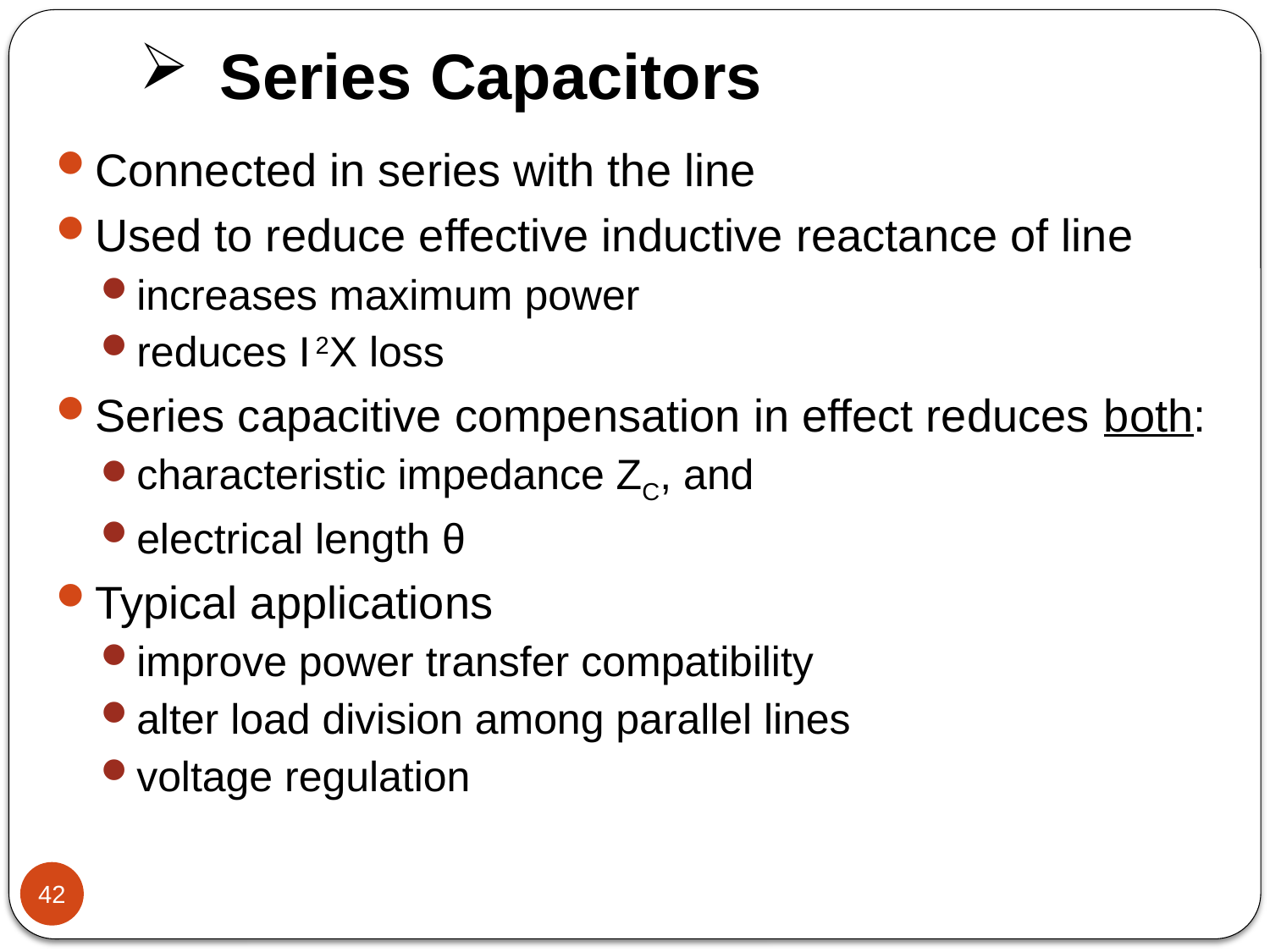

# Series Capacitors
Connected in series with the line
Used to reduce effective inductive reactance of line
increases maximum power
reduces I 2X loss
Series capacitive compensation in effect reduces both:
characteristic impedance ZC, and
electrical length θ
Typical applications
improve power transfer compatibility
alter load division among parallel lines
voltage regulation
42